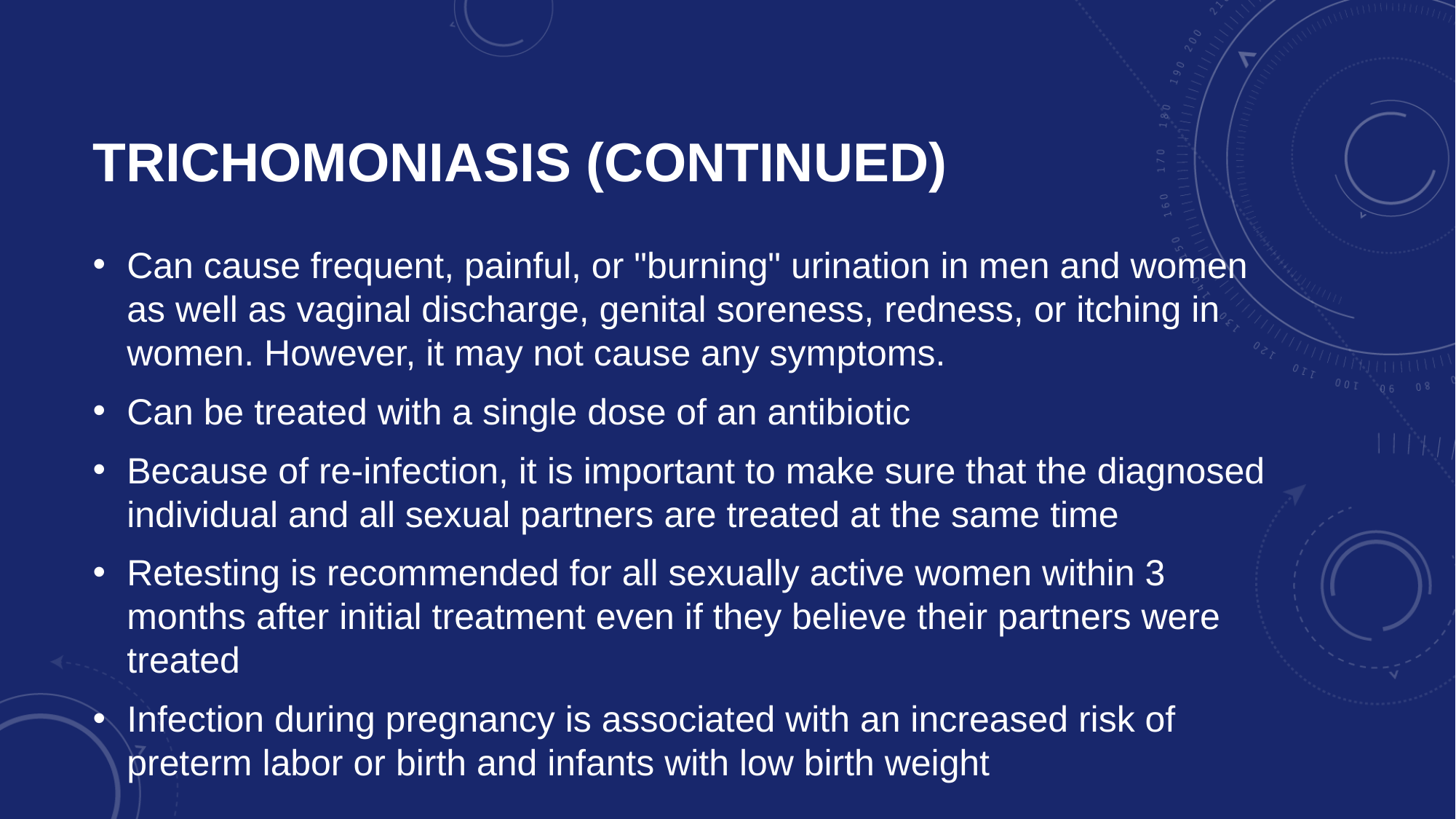

# Trichomoniasis (continued)
Can cause frequent, painful, or "burning" urination in men and women as well as vaginal discharge, genital soreness, redness, or itching in women. However, it may not cause any symptoms.
Can be treated with a single dose of an antibiotic
Because of re-infection, it is important to make sure that the diagnosed individual and all sexual partners are treated at the same time
Retesting is recommended for all sexually active women within 3 months after initial treatment even if they believe their partners were treated
Infection during pregnancy is associated with an increased risk of preterm labor or birth and infants with low birth weight